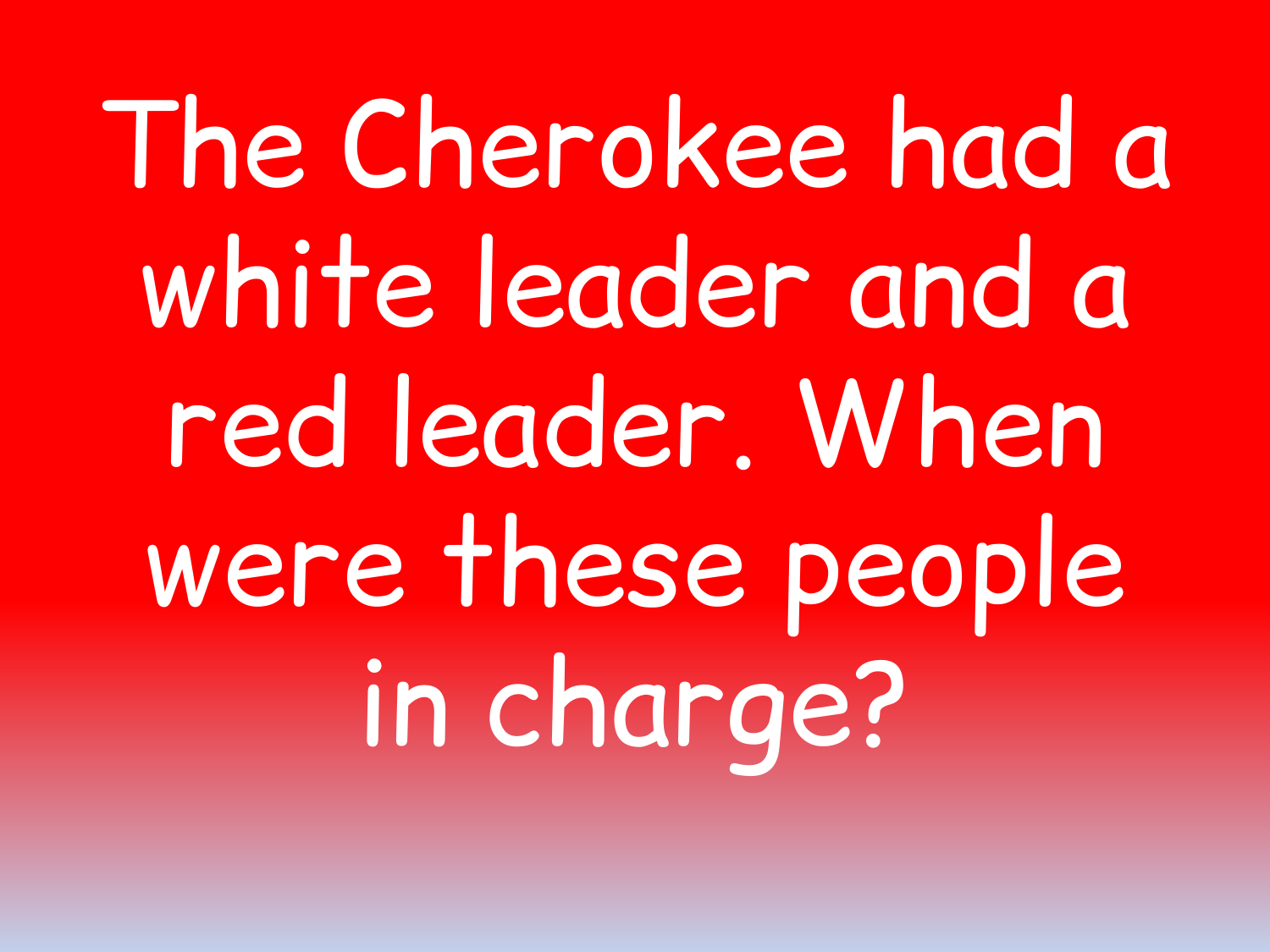

The Cherokee had a white leader and a red leader. When were these people in charge?